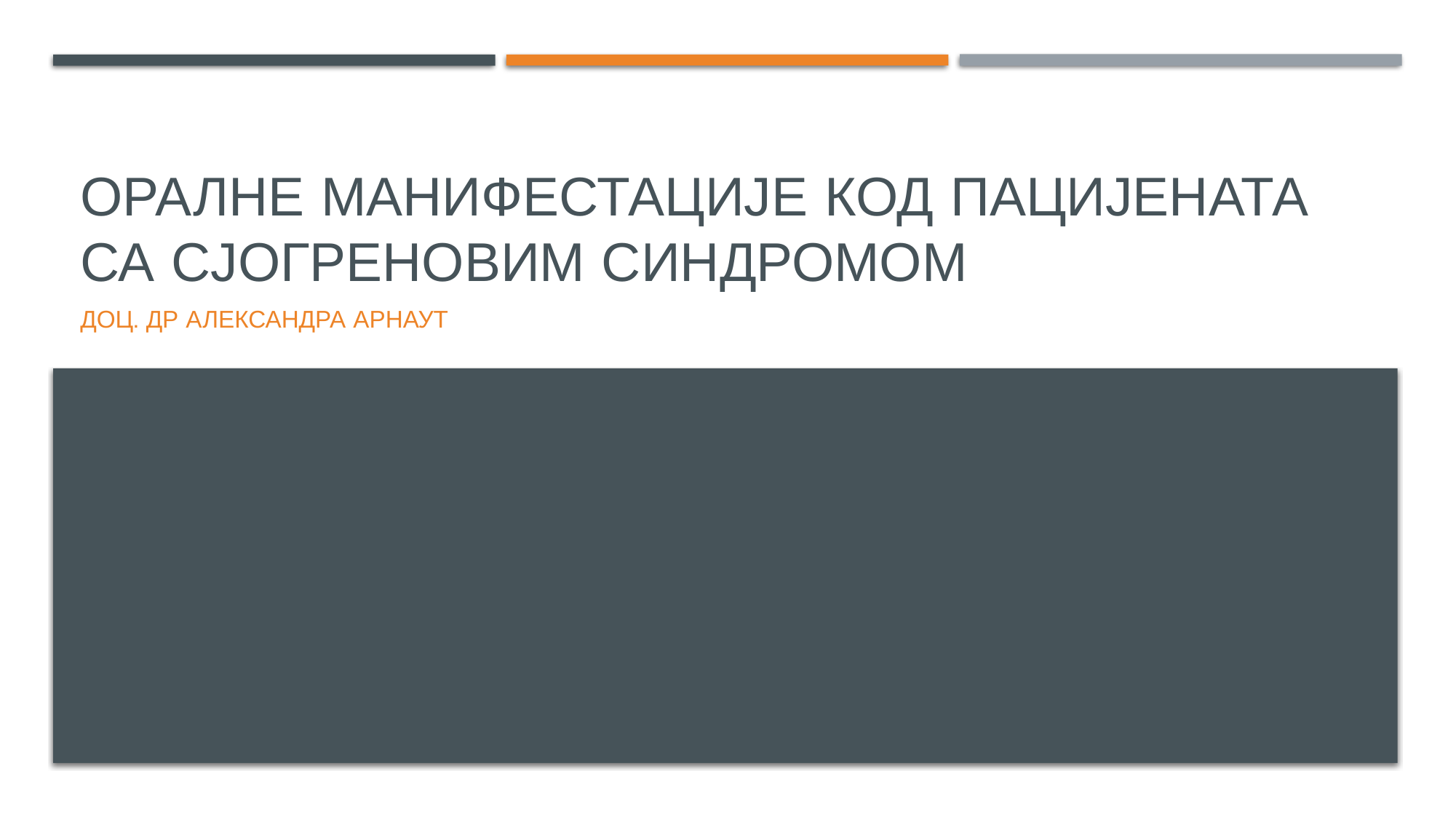

# Оралне манифестације код пацијената са сјогреновим синдромом
Доц. др Александра Арнаут